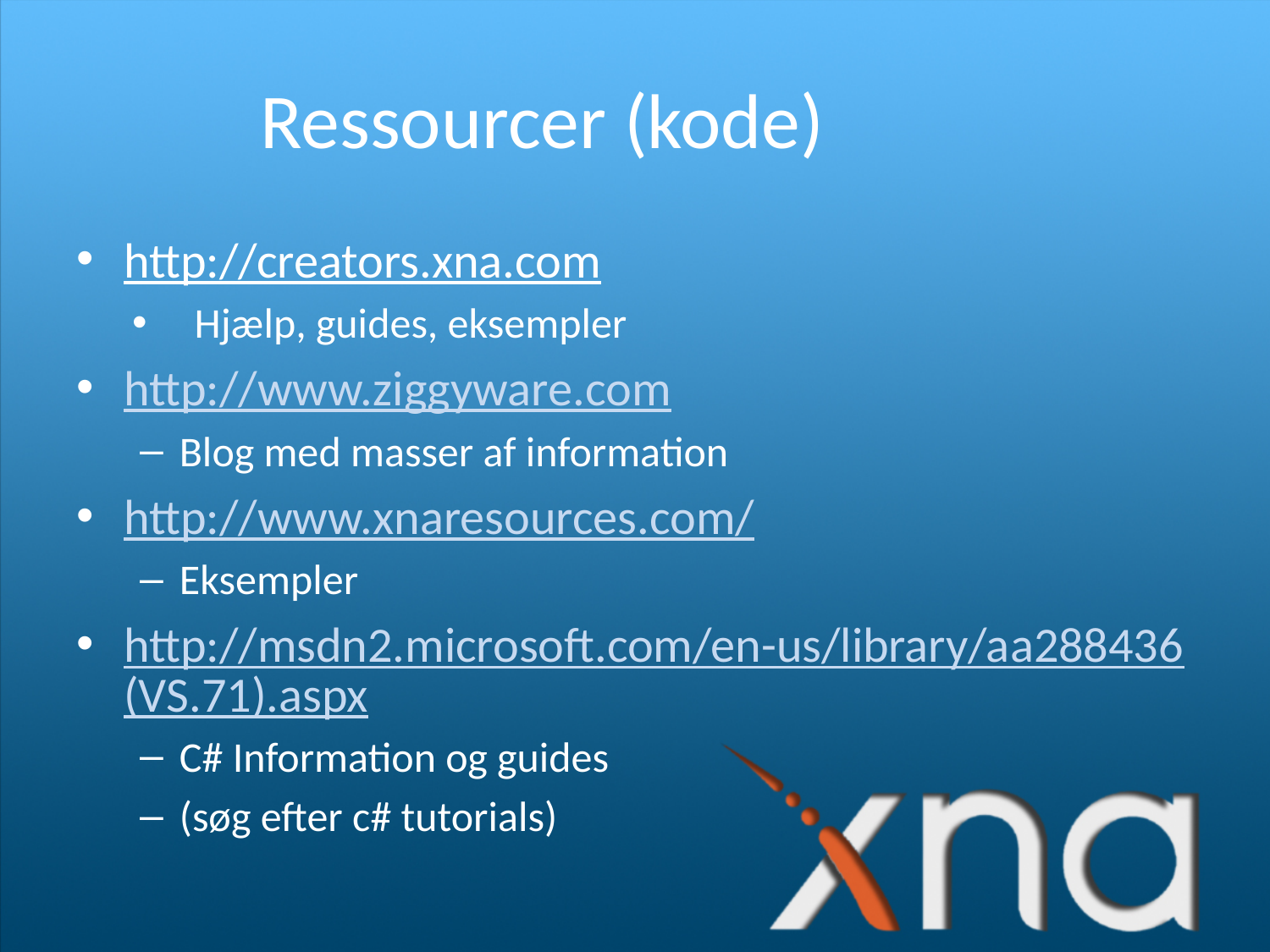

# Ressourcer (kode)
http://creators.xna.com
Hjælp, guides, eksempler
http://www.ziggyware.com
Blog med masser af information
http://www.xnaresources.com/
Eksempler
http://msdn2.microsoft.com/en-us/library/aa288436(VS.71).aspx
C# Information og guides
(søg efter c# tutorials)